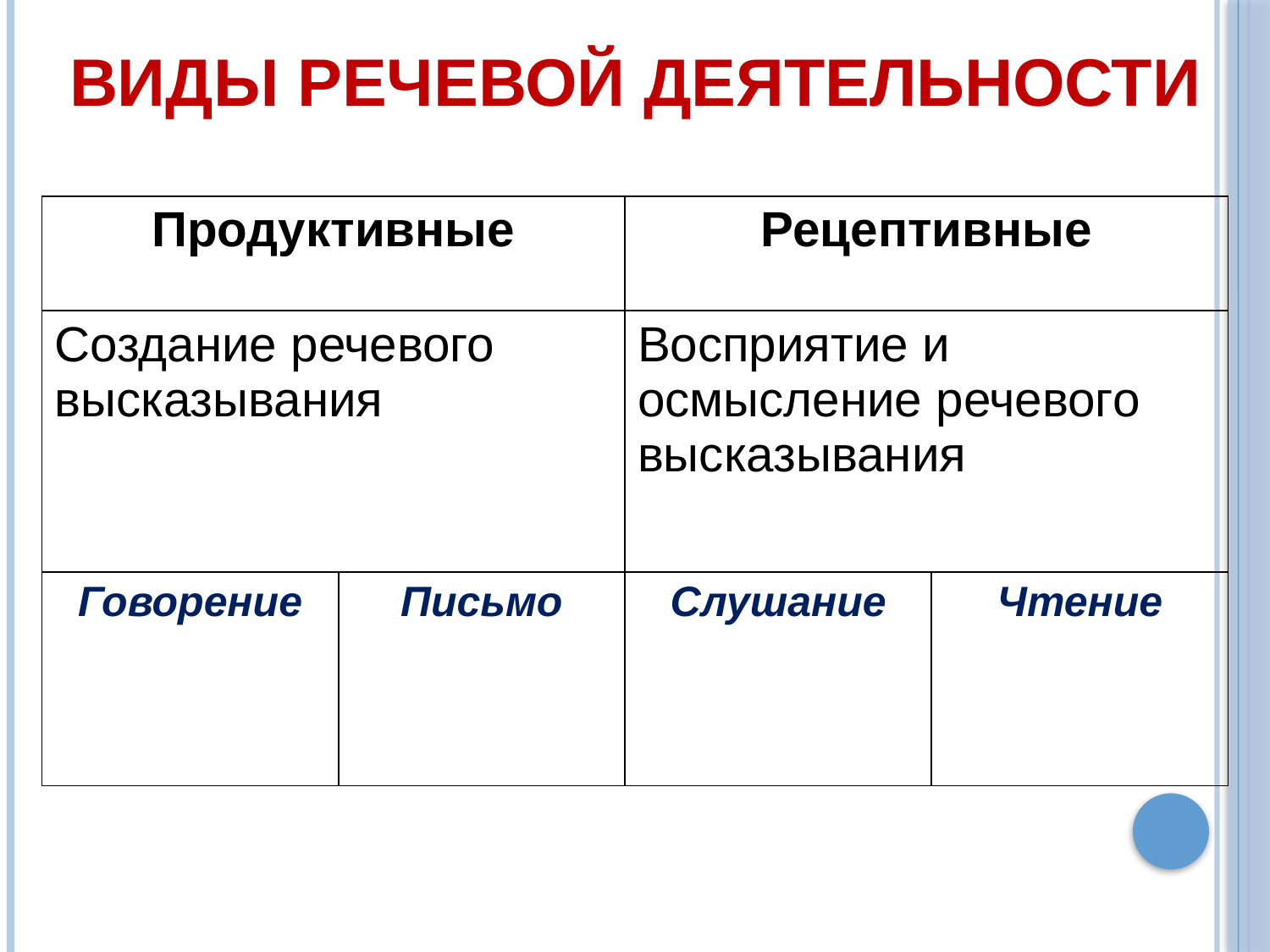

# Виды речевой деятельности
| Продуктивные |  | Рецептивные |  |
| --- | --- | --- | --- |
| Создание речевого высказывания |  | Восприятие и осмысление речевого высказывания |  |
| Говорение | Письмо | Слушание | Чтение |